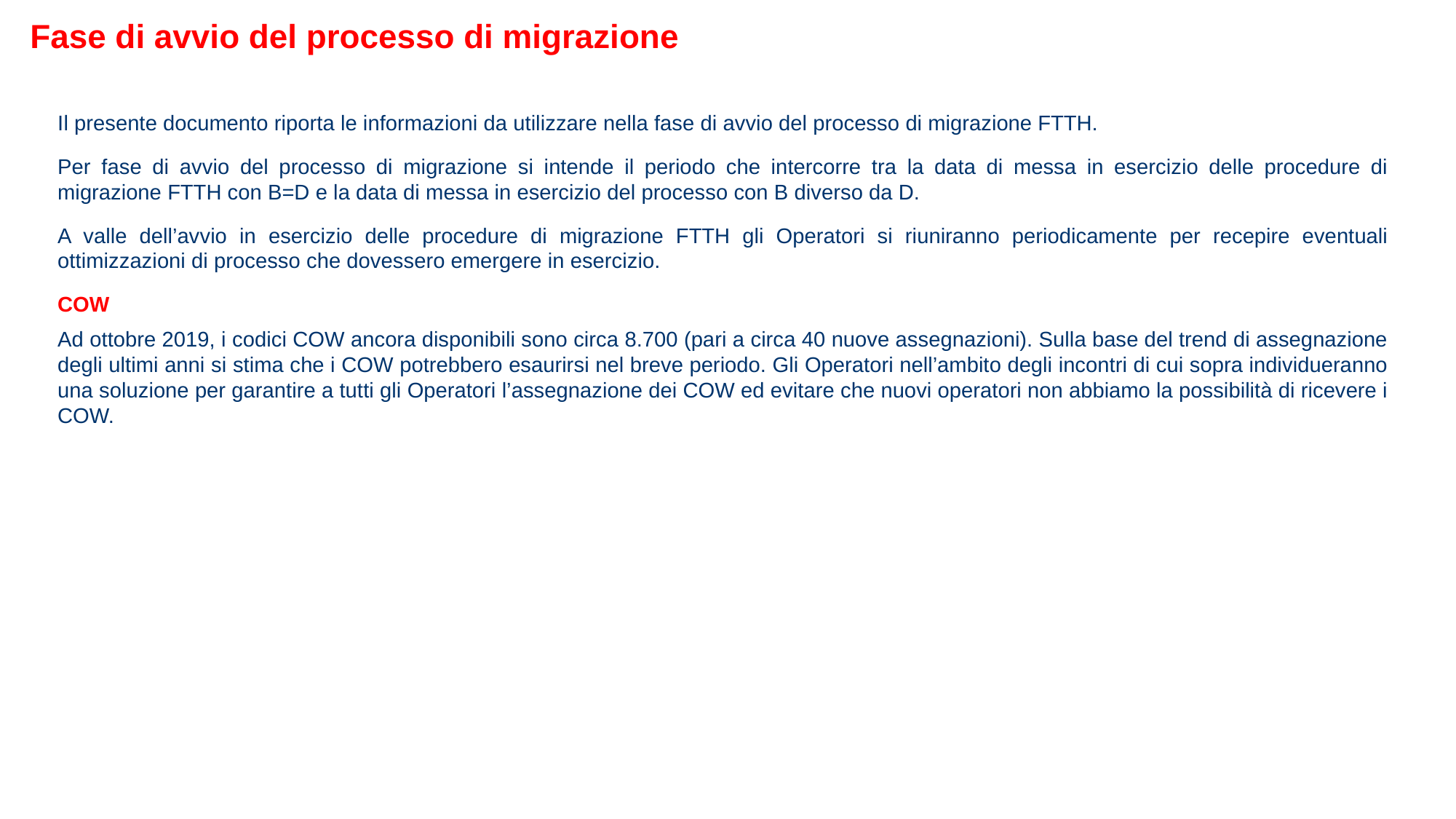

Fase di avvio del processo di migrazione
Il presente documento riporta le informazioni da utilizzare nella fase di avvio del processo di migrazione FTTH.
Per fase di avvio del processo di migrazione si intende il periodo che intercorre tra la data di messa in esercizio delle procedure di migrazione FTTH con B=D e la data di messa in esercizio del processo con B diverso da D.
A valle dell’avvio in esercizio delle procedure di migrazione FTTH gli Operatori si riuniranno periodicamente per recepire eventuali ottimizzazioni di processo che dovessero emergere in esercizio.
COW
Ad ottobre 2019, i codici COW ancora disponibili sono circa 8.700 (pari a circa 40 nuove assegnazioni). Sulla base del trend di assegnazione degli ultimi anni si stima che i COW potrebbero esaurirsi nel breve periodo. Gli Operatori nell’ambito degli incontri di cui sopra individueranno una soluzione per garantire a tutti gli Operatori l’assegnazione dei COW ed evitare che nuovi operatori non abbiamo la possibilità di ricevere i COW.